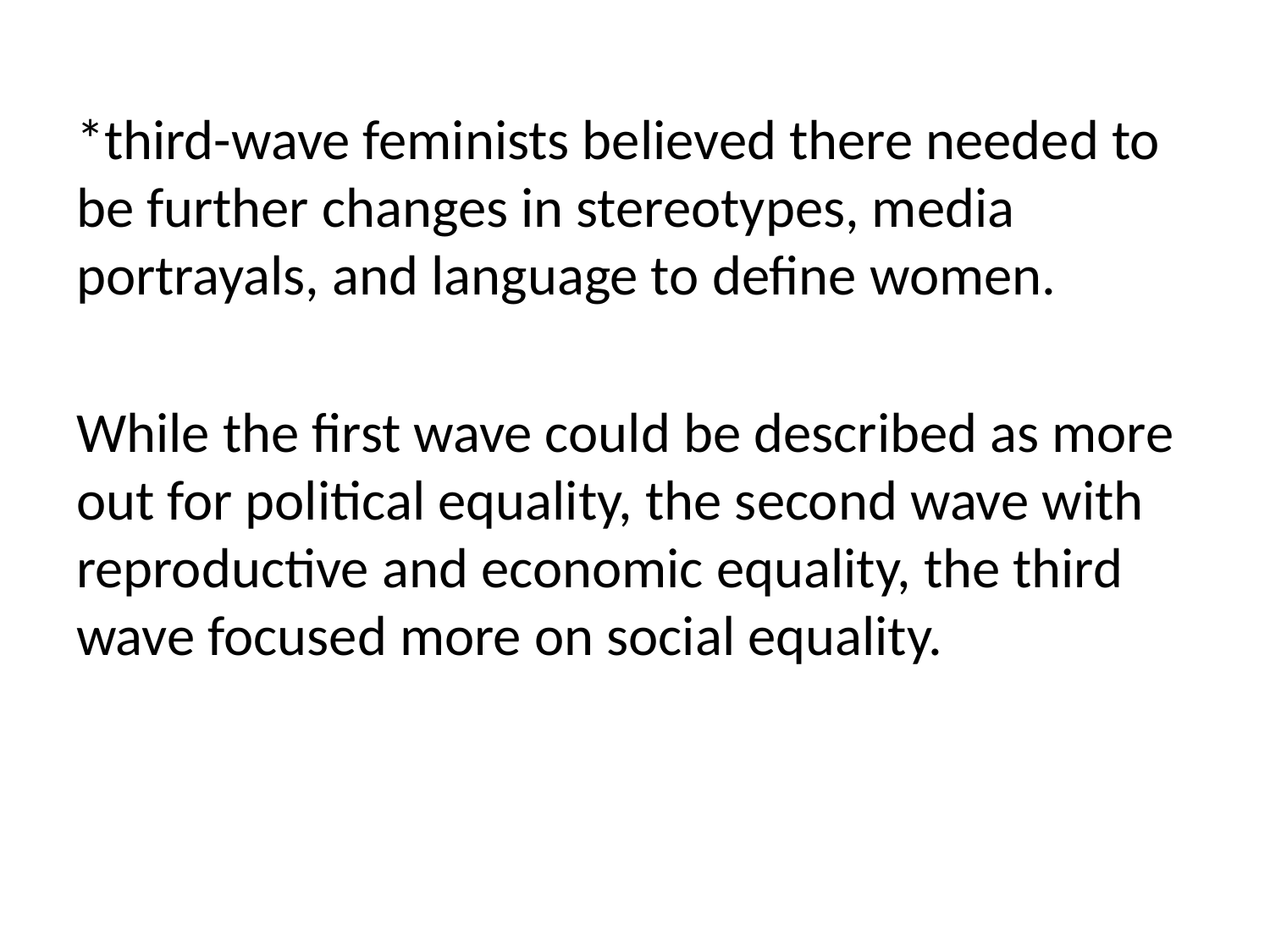

#
*third-wave feminists believed there needed to be further changes in stereotypes, media portrayals, and language to define women.

While the first wave could be described as more out for political equality, the second wave with reproductive and economic equality, the third wave focused more on social equality.